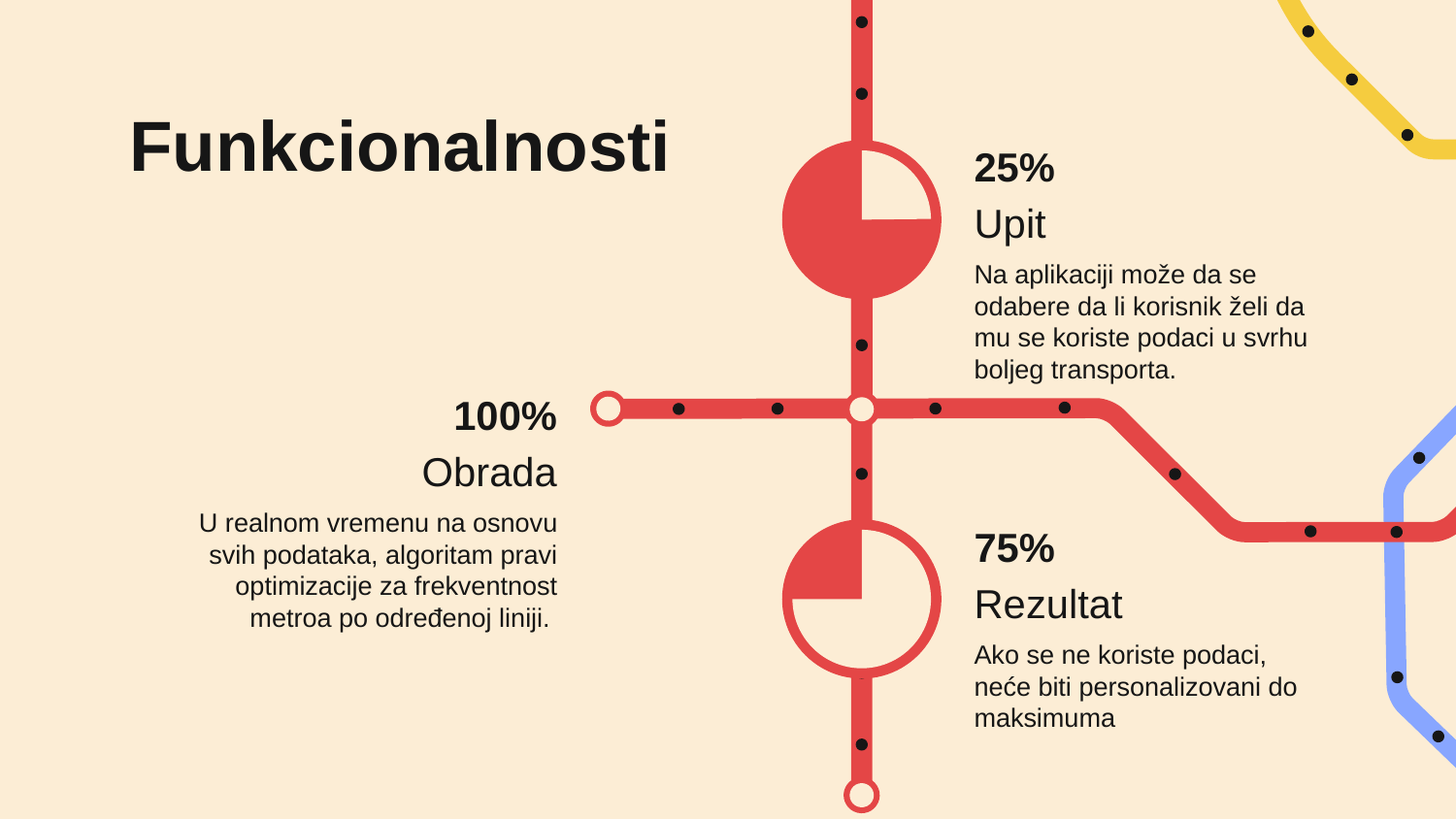

Funkcionalnosti
# 25%

Upit
Na aplikaciji može da se odabere da li korisnik želi da mu se koriste podaci u svrhu boljeg transporta.

100%

Obrada
U realnom vremenu na osnovu svih podataka, algoritam pravi optimizacije za frekventnost metroa po određenoj liniji.
75%

Rezultat
Ako se ne koriste podaci, neće biti personalizovani do maksimuma